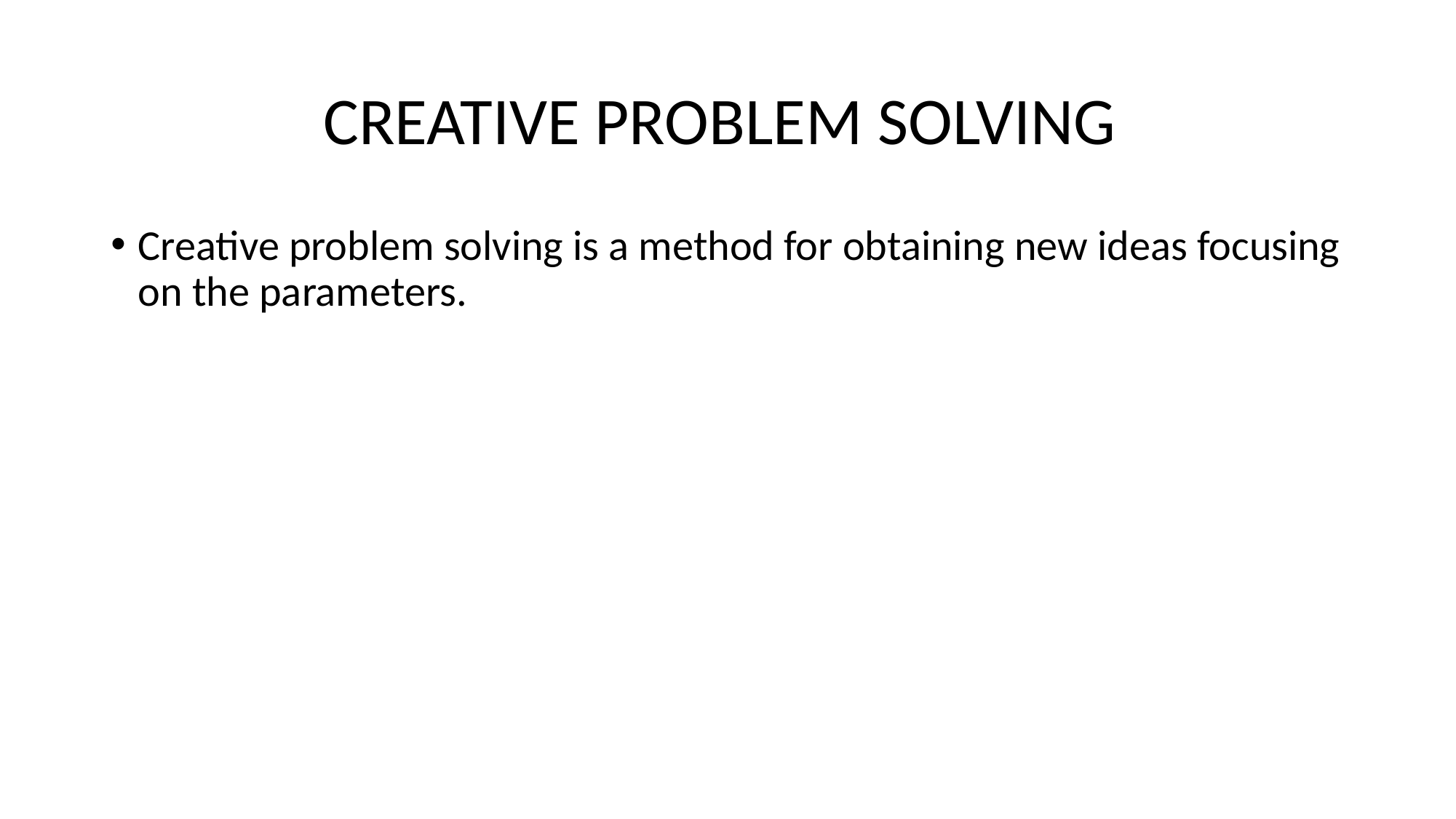

# CREATIVE PROBLEM SOLVING
Creative problem solving is a method for obtaining new ideas focusing on the parameters.